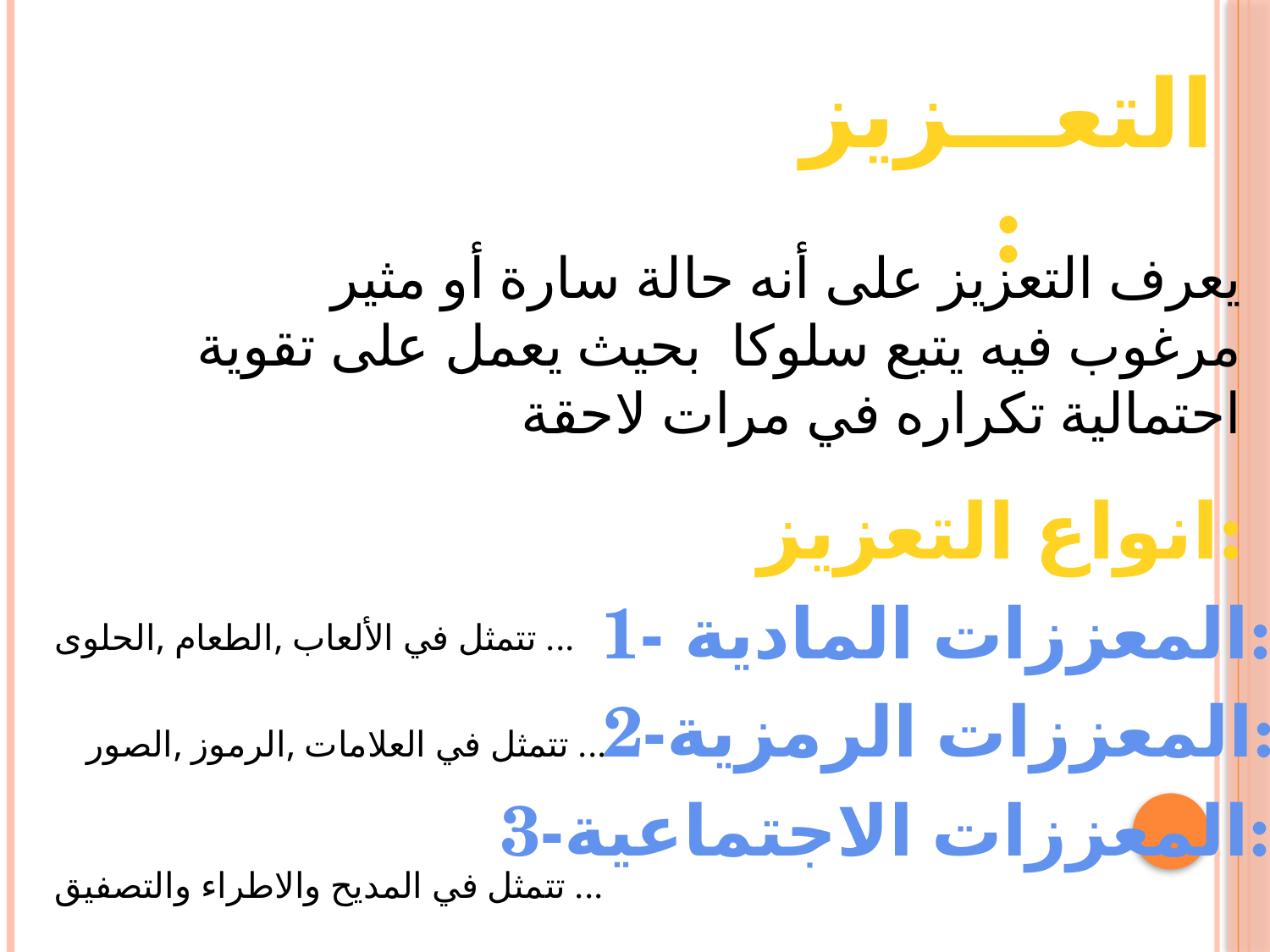

التعـــزيز:
يعرف التعزيز على أنه حالة سارة أو مثير مرغوب فيه يتبع سلوكا  بحيث يعمل على تقوية احتمالية تكراره في مرات لاحقة
انواع التعزيز:
1- المعززات المادية:
تتمثل في الألعاب ,الطعام ,الحلوى ...
2-المعززات الرمزية:
تتمثل في العلامات ,الرموز ,الصور ...
3-المعززات الاجتماعية:
تتمثل في المديح والاطراء والتصفيق ...